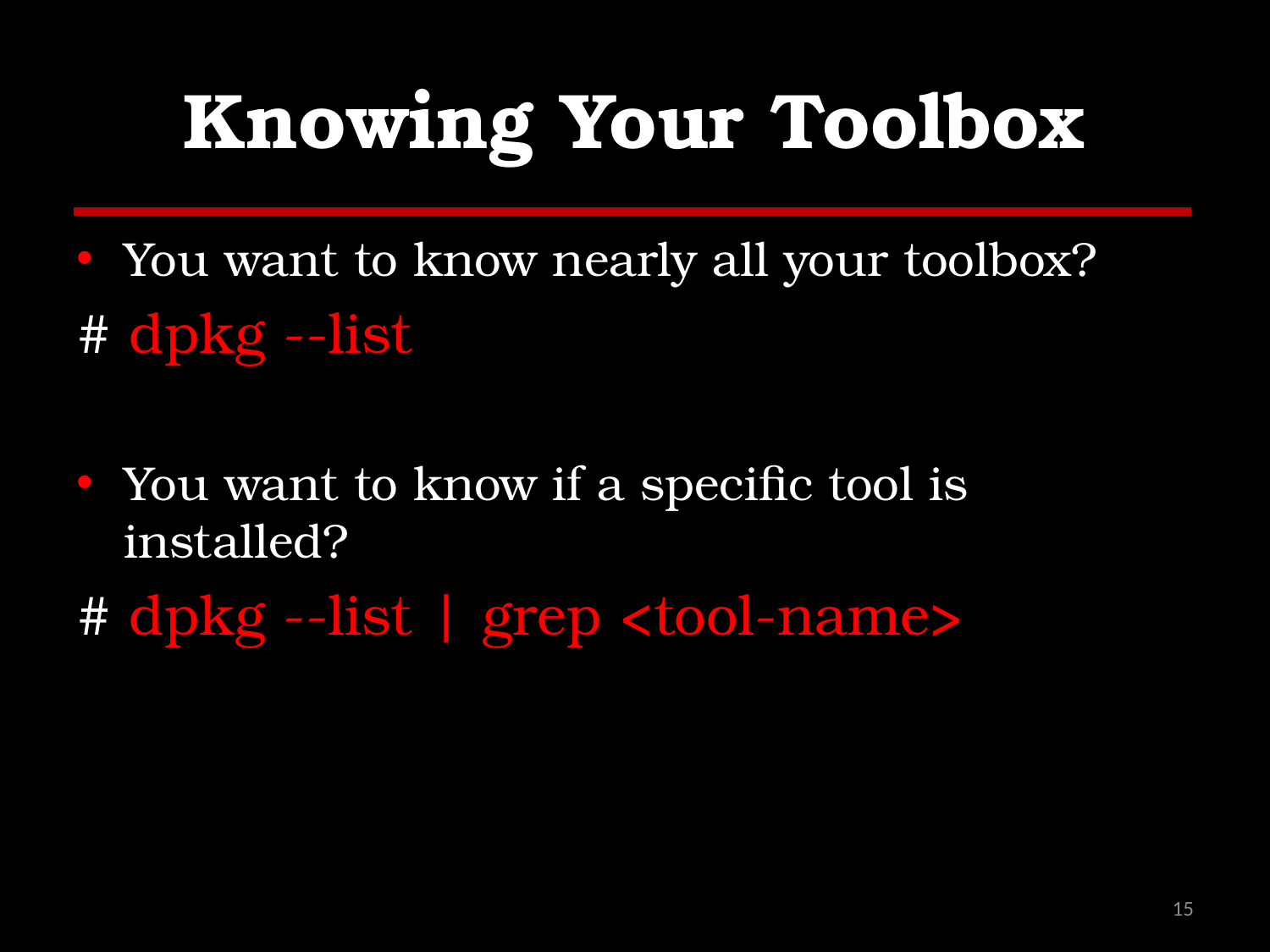

# Knowing Your Toolbox
You want to know nearly all your toolbox?
# dpkg --list

You want to know if a specific tool is installed?
# dpkg --list | grep <tool-name>
15